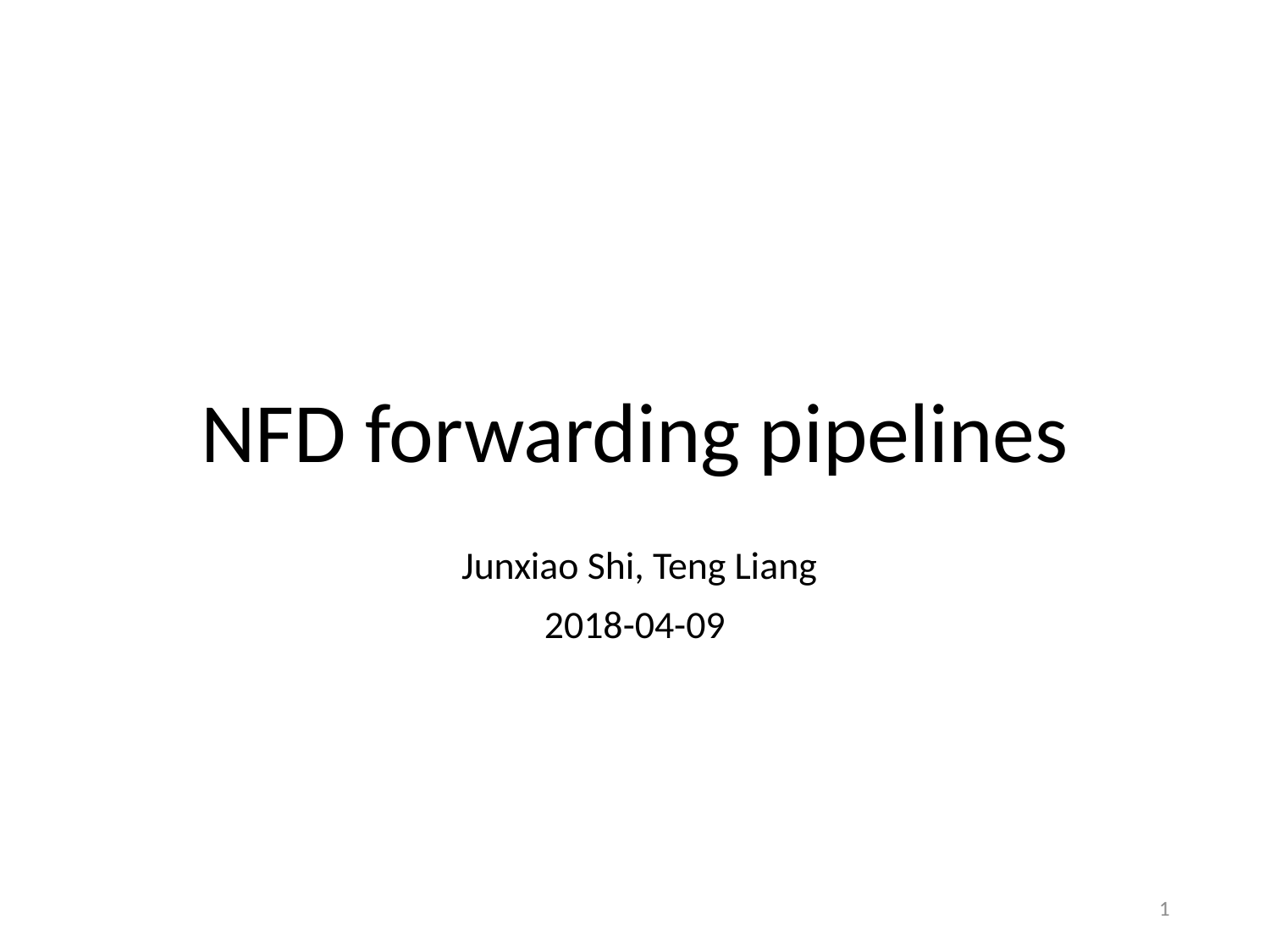

# NFD forwarding pipelines
 Junxiao Shi, Teng Liang
2018-04-09
1